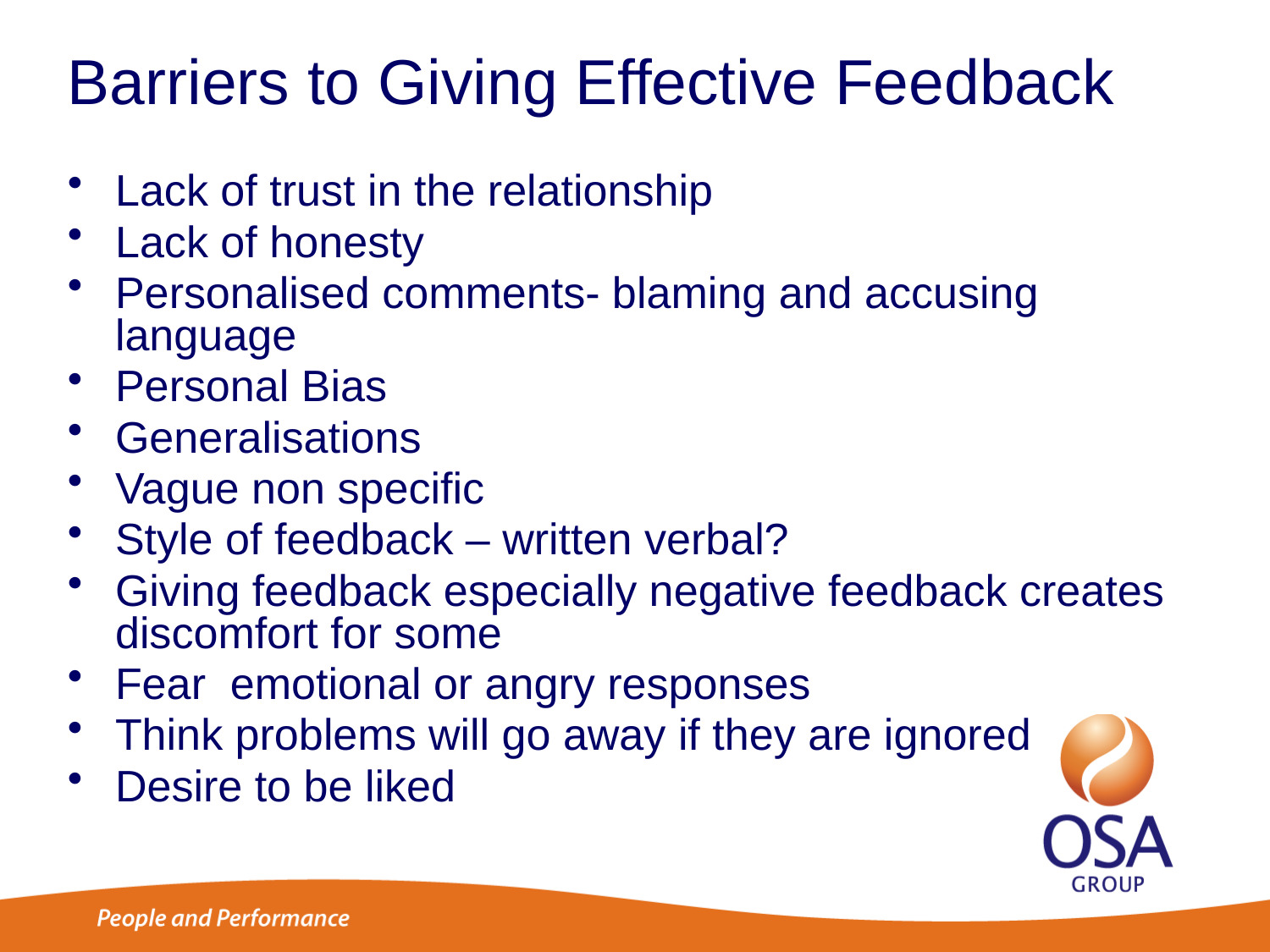

# Barriers to Giving Effective Feedback
Lack of trust in the relationship
Lack of honesty
Personalised comments- blaming and accusing language
Personal Bias
Generalisations
Vague non specific
Style of feedback – written verbal?
Giving feedback especially negative feedback creates discomfort for some
Fear  emotional or angry responses
Think problems will go away if they are ignored
Desire to be liked